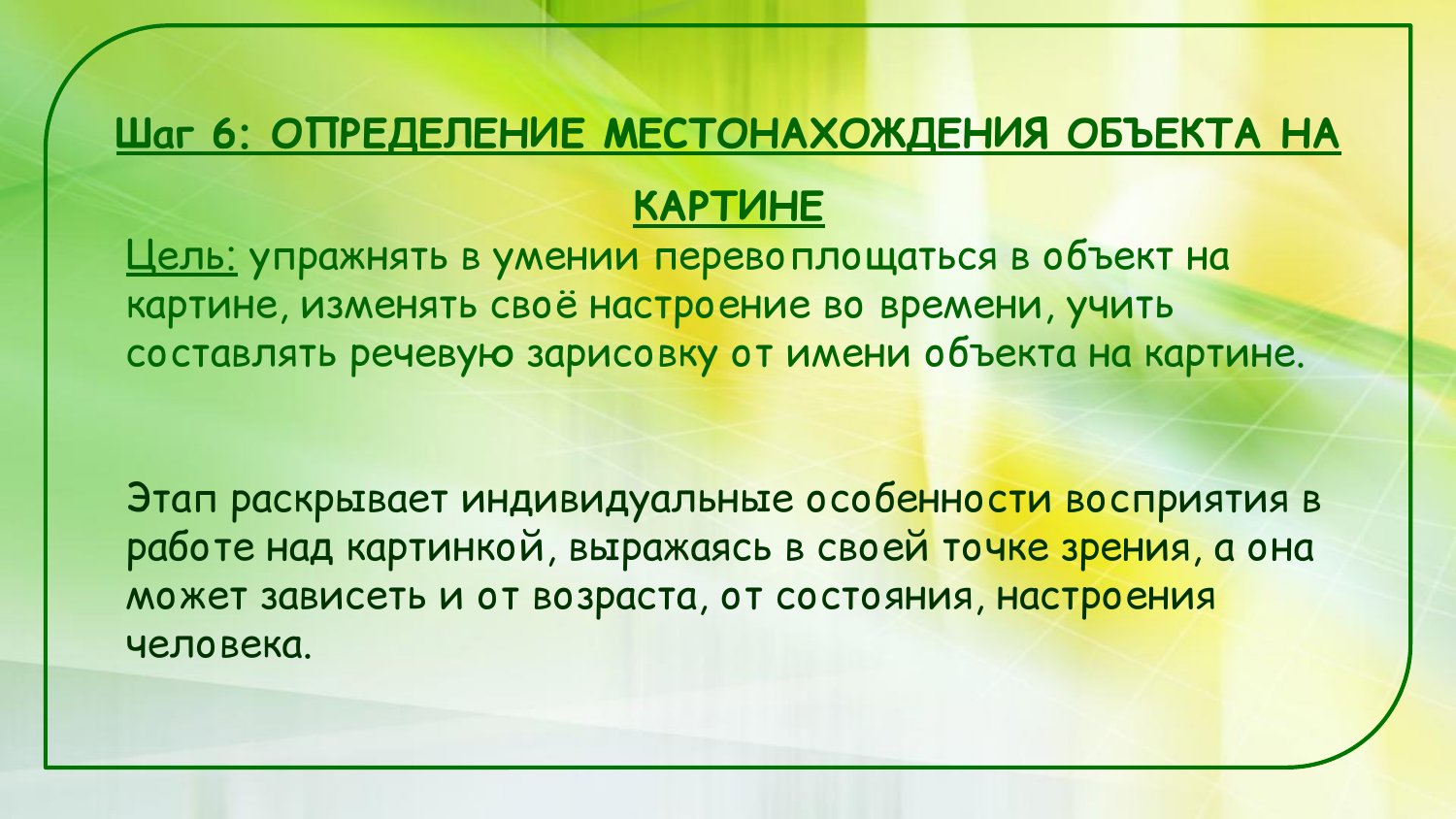

Шаг 6: ОПРЕДЕЛЕНИЕ МЕСТОНАХОЖДЕНИЯ ОБЪЕКТА НА КАРТИНЕ
Цель: упражнять в умении перевоплощаться в объект на картине, изменять своё настроение во времени, учить составлять речевую зарисовку от имени объекта на картине.

Этап раскрывает индивидуальные особенности восприятия в работе над картинкой, выражаясь в своей точке зрения, а она может зависеть и от возраста, от состояния, настроения человека.